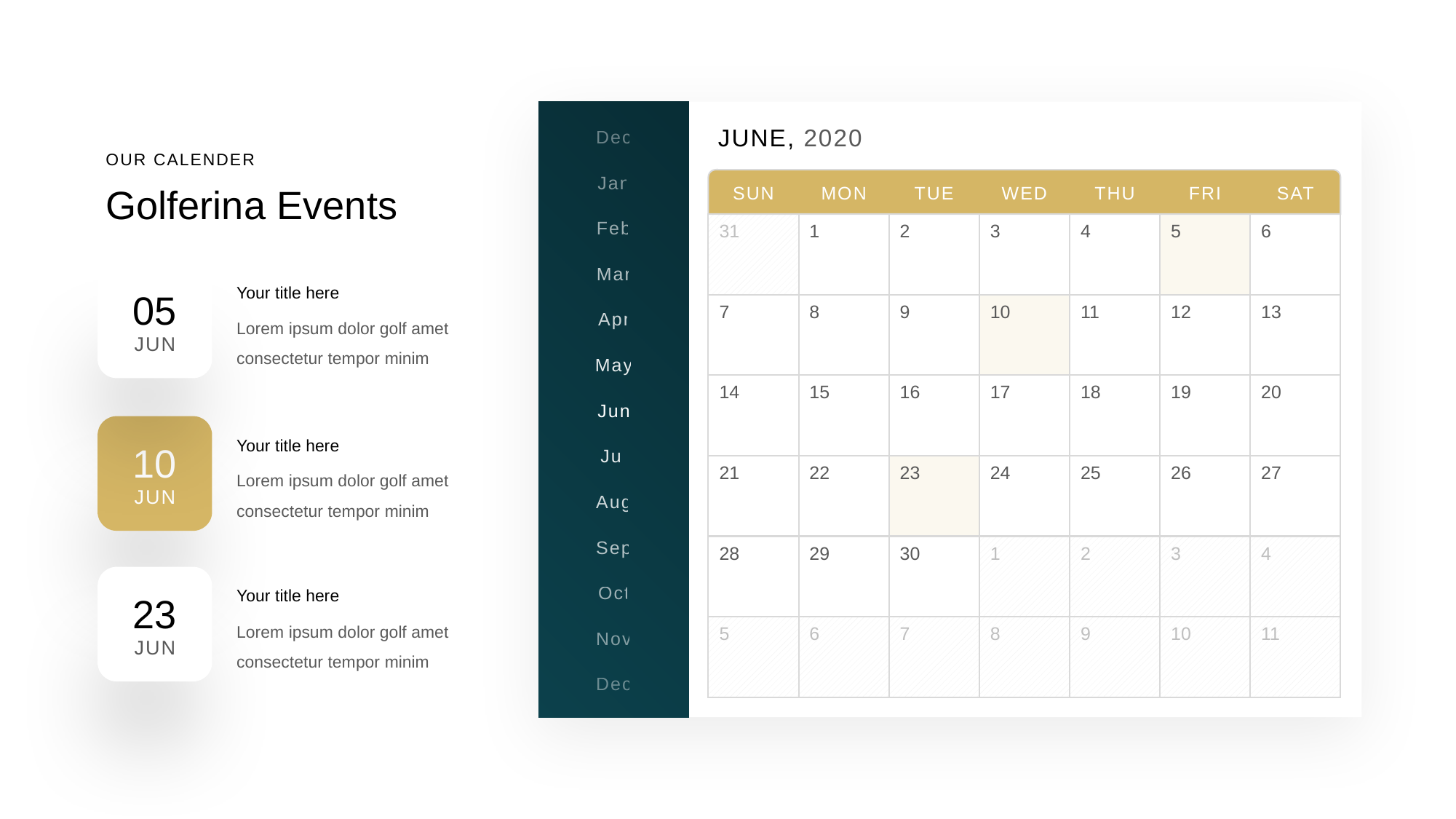

JUNE, 2020
Dec
Jan

SUN
MON
TUE
WED
THU
FRI
SAT
Feb
31
1
2
3
4
5
6
Mar
7
8
9
10
11
12
13
Apr

May
14
15
16
17
18
19
20
Jun
Jul
21
22
23
24
25
26
27
Aug
Sep
28
29
30
1
2
3
4
Oct
5
6
7
8
9
10
11
Nov
Dec
OUR CALENDER
Golferina Events

Your title here
05
JUN
Lorem ipsum dolor golf amet consectetur tempor minim

Your title here
10
JUN
Lorem ipsum dolor golf amet consectetur tempor minim

Your title here
23
JUN
Lorem ipsum dolor golf amet consectetur tempor minim